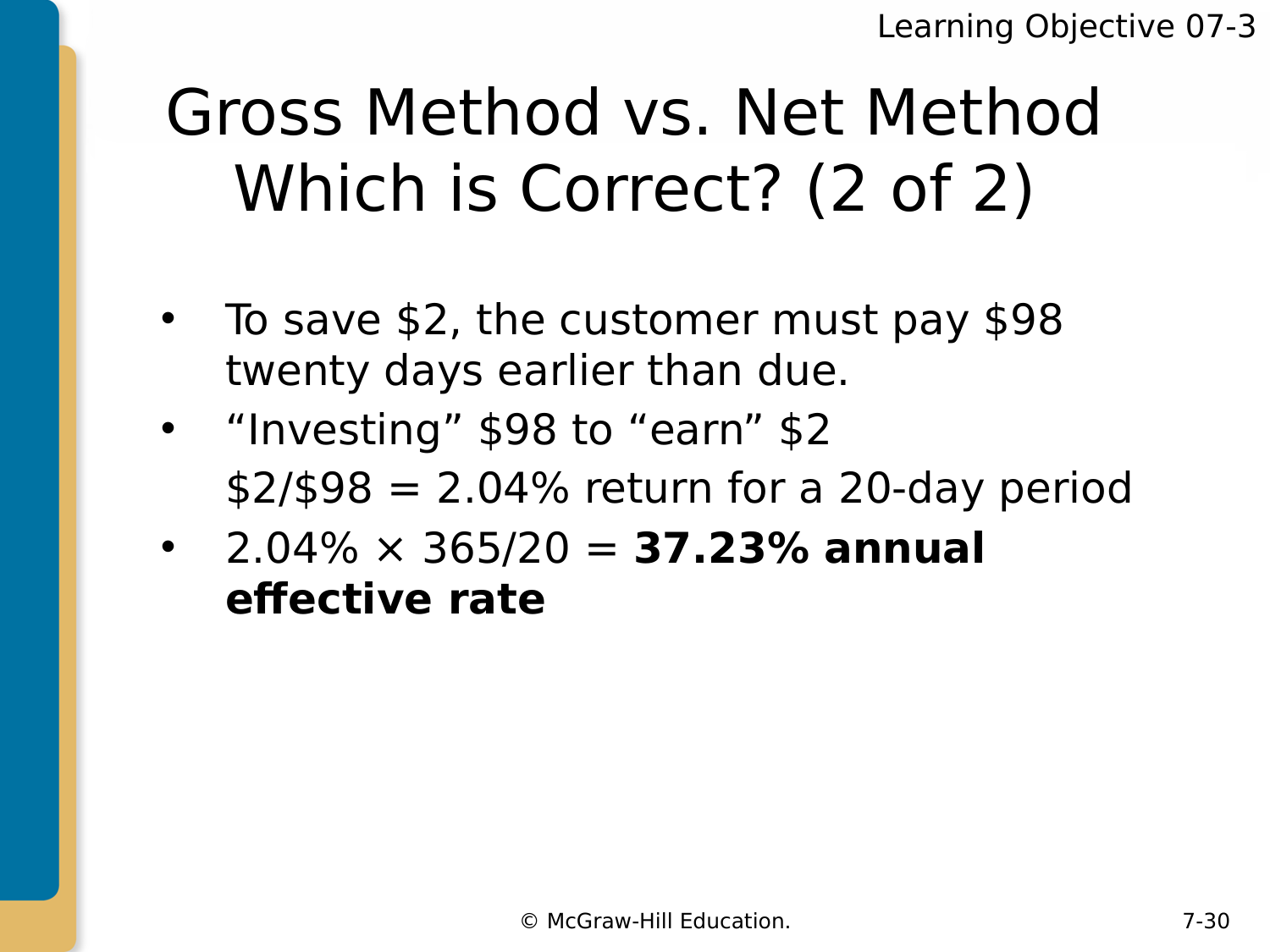

Learning Objective 07-3
# Gross Method vs. Net Method Which is Correct? (2 of 2)
To save $2, the customer must pay $98 twenty days earlier than due.
“Investing” $98 to “earn” $2
$2/$98 = 2.04% return for a 20-day period
2.04% × 365/20 = 37.23% annual effective rate